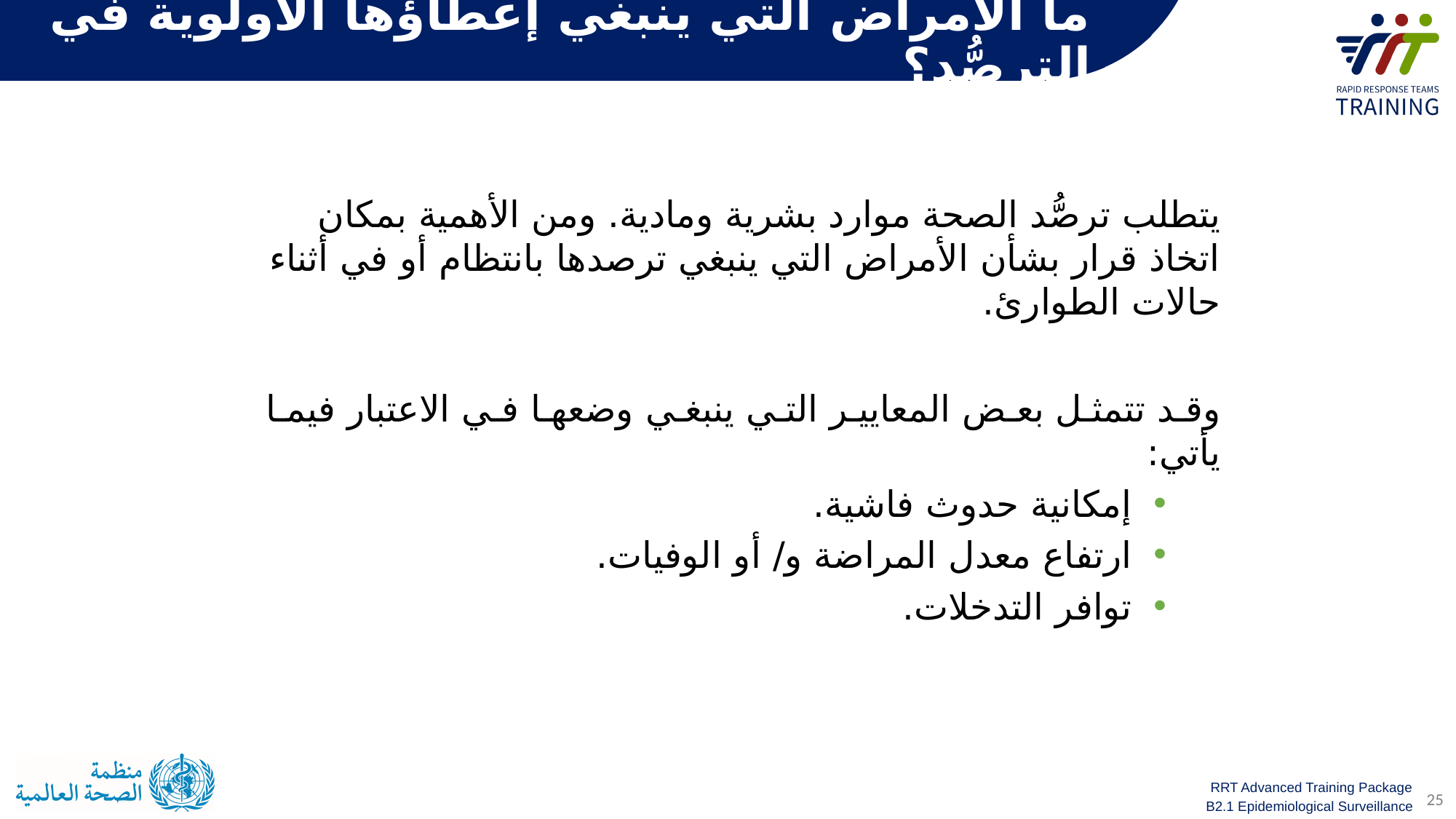

ما الأمراض التي ينبغي إعطاؤها الأولوية في الترصُّد؟
يتطلب ترصُّد الصحة موارد بشرية ومادية. ومن الأهمية بمكان اتخاذ قرار بشأن الأمراض التي ينبغي ترصدها بانتظام أو في أثناء حالات الطوارئ.

وقد تتمثل بعض المعايير التي ينبغي وضعها في الاعتبار فيما يأتي:
إمكانية حدوث فاشية.
ارتفاع معدل المراضة و/ أو الوفيات.
توافر التدخلات.